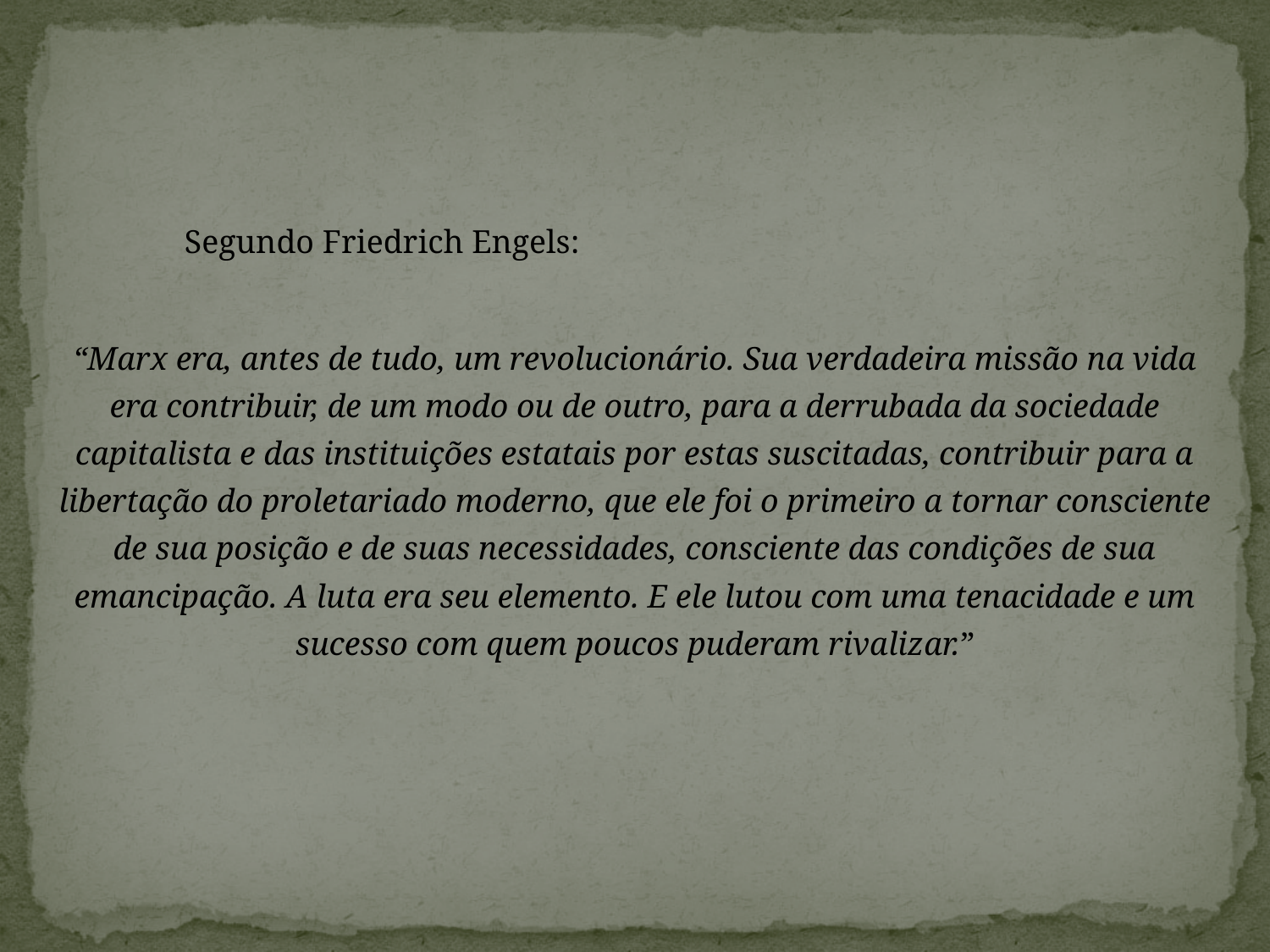

Segundo Friedrich Engels:

“Marx era, antes de tudo, um revolucionário. Sua verdadeira missão na vida era contribuir, de um modo ou de outro, para a derrubada da sociedade capitalista e das instituições estatais por estas suscitadas, contribuir para a libertação do proletariado moderno, que ele foi o primeiro a tornar consciente de sua posição e de suas necessidades, consciente das condições de sua emancipação. A luta era seu elemento. E ele lutou com uma tenacidade e um sucesso com quem poucos puderam rivalizar.”